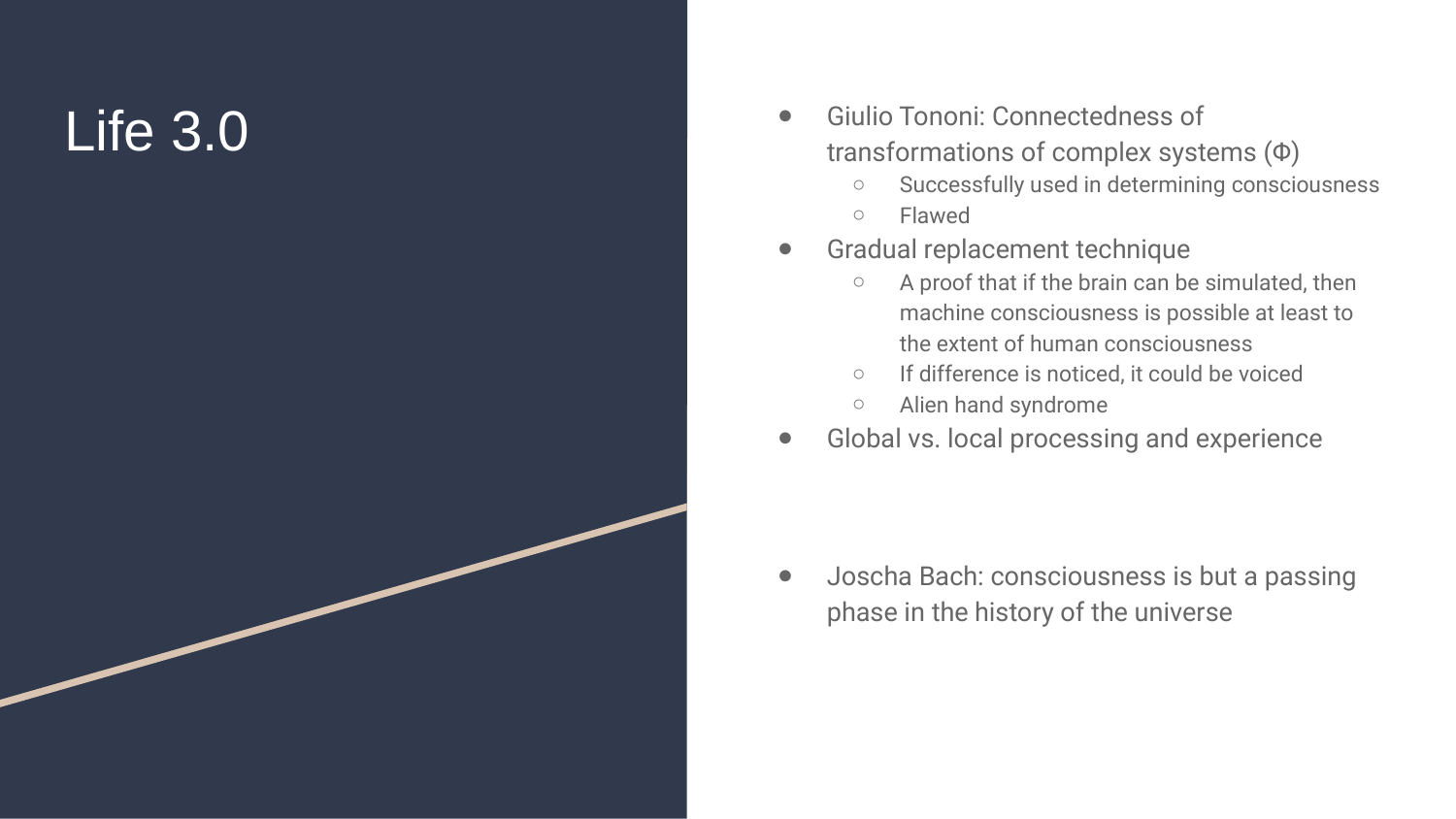

# Life 3.0
Giulio Tononi: Connectedness of transformations of complex systems (Φ)
Successfully used in determining consciousness
Flawed
Gradual replacement technique
A proof that if the brain can be simulated, then machine consciousness is possible at least to the extent of human consciousness
If difference is noticed, it could be voiced
Alien hand syndrome
Global vs. local processing and experience

Joscha Bach: consciousness is but a passing phase in the history of the universe